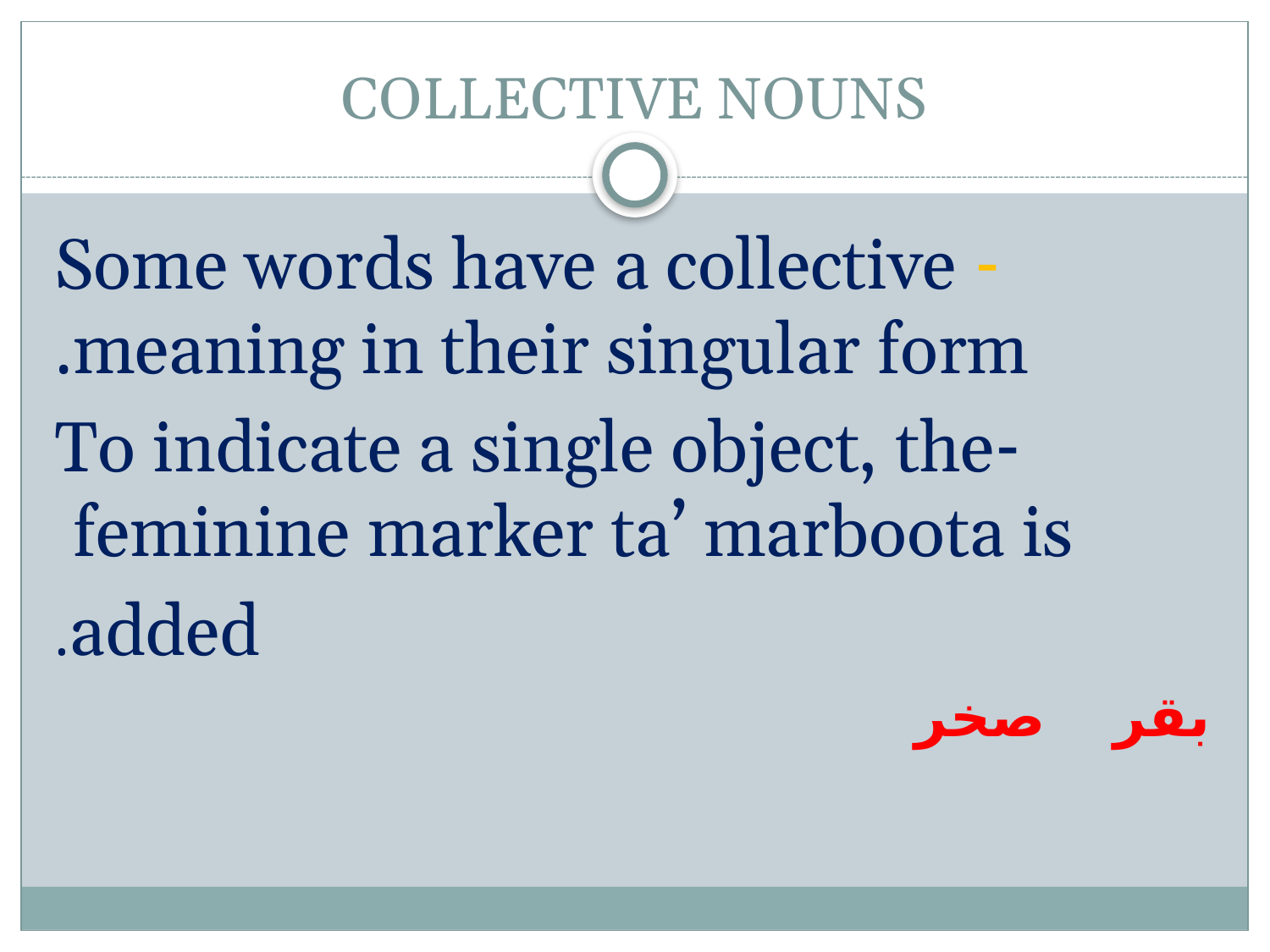

# COLLECTIVE NOUNS
- Some words have a collective meaning in their singular form.
-To indicate a single object, the feminine marker ta’ marboota is
added.
بقر		صخر